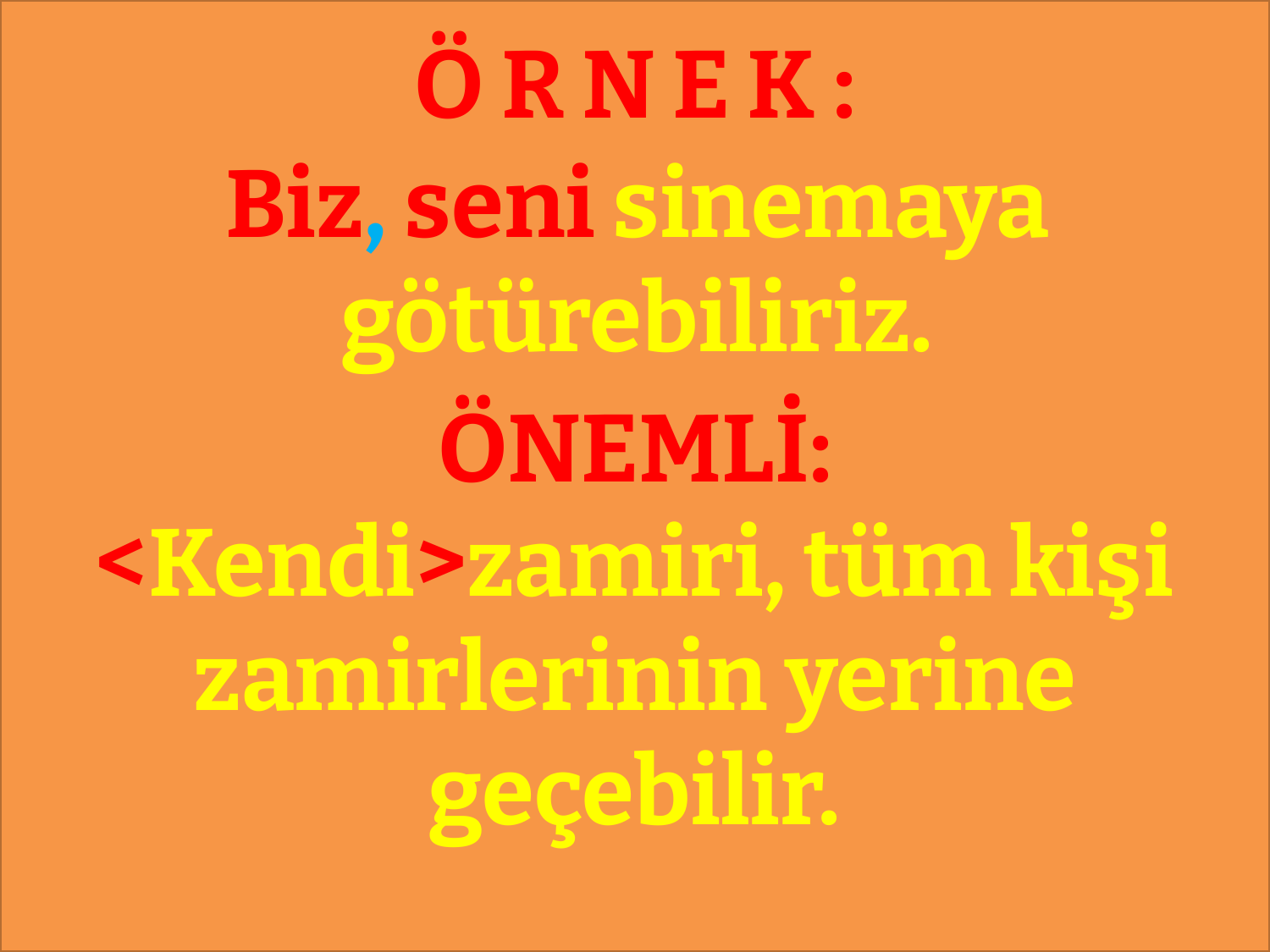

Ö R N E K :
Biz, seni sinemaya götürebiliriz.
#
ÖNEMLİ:
<Kendi>zamiri, tüm kişi zamirlerinin yerine geçebilir.